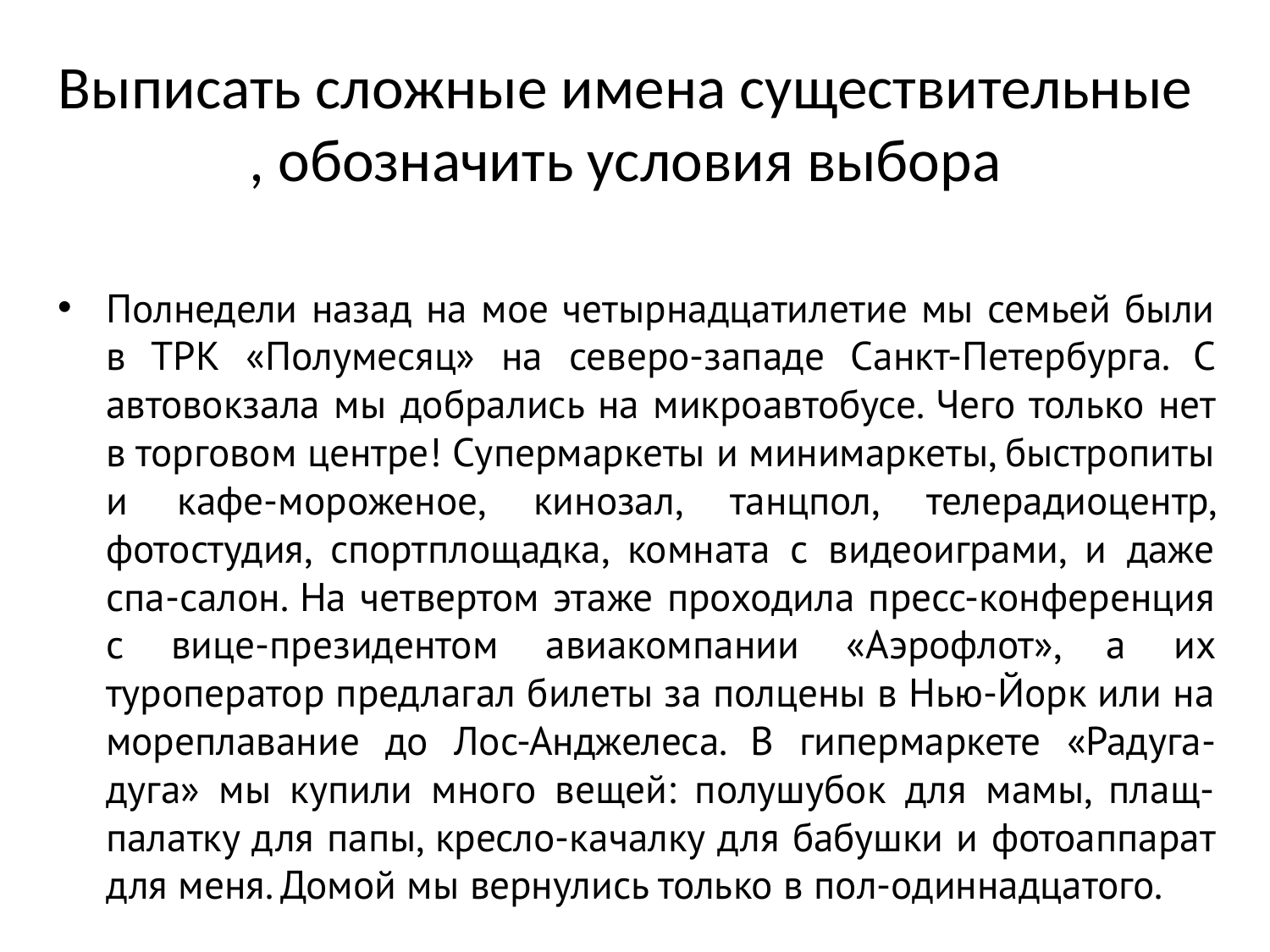

# Выписать сложные имена существительные , обозначить условия выбора
Полнедели назад на мое четырнадцатилетие мы семьей были в ТРК «Полумесяц» на северо-западе Санкт-Петербурга. С автовокзала мы добрались на микроавтобусе. Чего только нет в торговом центре! Супермаркеты и минимаркеты, быстропиты и кафе-мороженое, кинозал, танцпол, телерадиоцентр, фотостудия, спортплощадка, комната с видеоиграми, и даже спа-салон. На четвертом этаже проходила пресс-конференция с вице-президентом авиакомпании «Аэрофлот», а их туроператор предлагал билеты за полцены в Нью-Йорк или на мореплавание до Лос-Анджелеса. В гипермаркете «Радуга-дуга» мы купили много вещей: полушубок для мамы, плащ-палатку для папы, кресло-качалку для бабушки и фотоаппарат для меня. Домой мы вернулись только в пол-одиннадцатого.